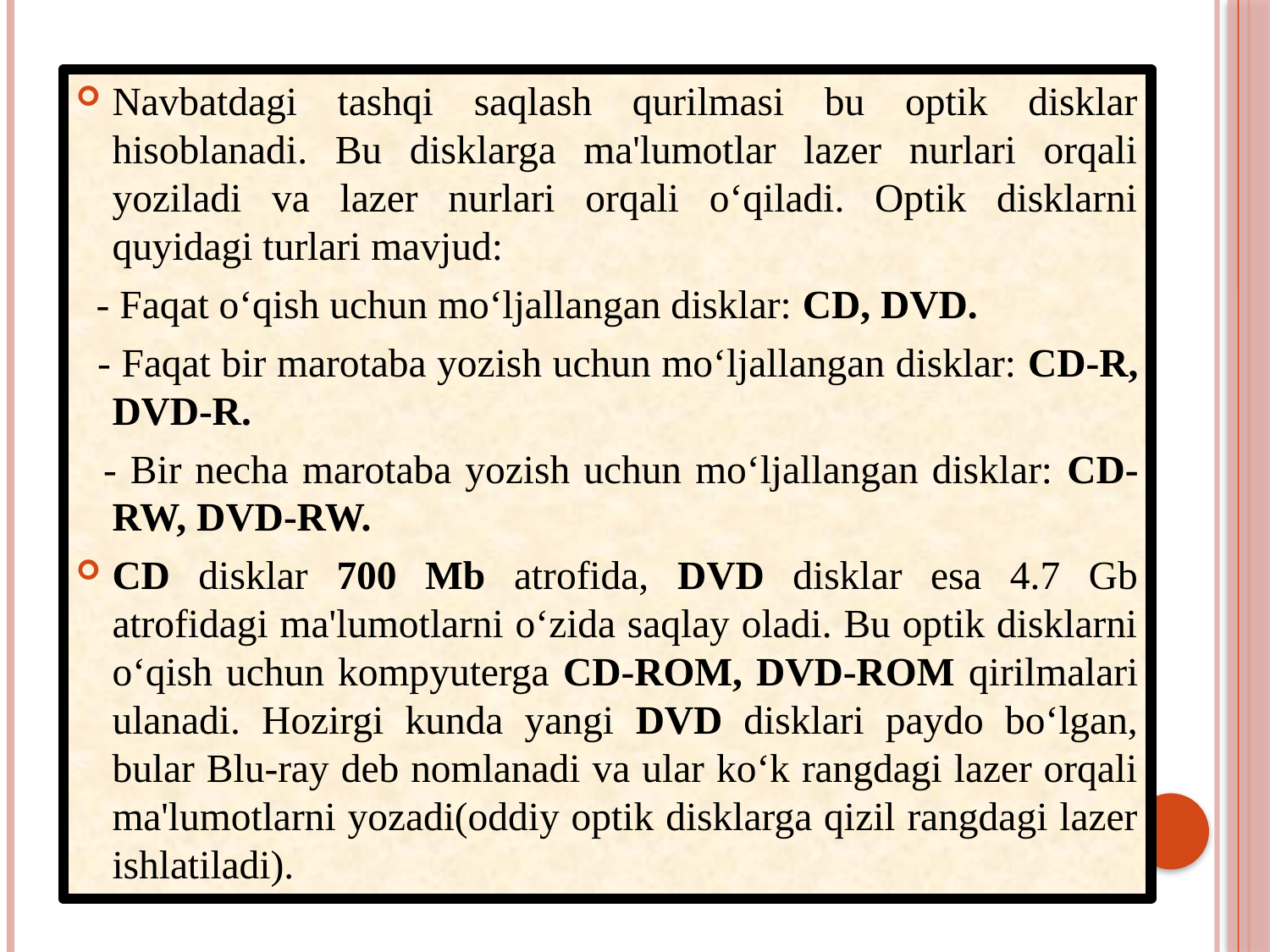

Navbatdagi tashqi saqlash qurilmasi bu optik disklar hisoblanadi. Bu disklarga ma'lumotlar lazer nurlari orqali yoziladi va lazer nurlari orqali o‘qiladi. Optik disklarni quyidagi turlari mavjud:
  - Faqat o‘qish uchun mo‘ljallangan disklar: CD, DVD.
  - Faqat bir marotaba yozish uchun mo‘ljallangan disklar: CD-R, DVD-R.
  - Bir necha marotaba yozish uchun mo‘ljallangan disklar: CD-RW, DVD-RW.
CD disklar 700 Mb atrofida, DVD disklar esa 4.7 Gb atrofidagi ma'lumotlarni o‘zida saqlay oladi. Bu optik disklarni o‘qish uchun kompyuterga CD-ROM, DVD-ROM qirilmalari ulanadi. Hozirgi kunda yangi DVD disklari paydo bo‘lgan, bular Blu-ray deb nomlanadi va ular ko‘k rangdagi lazer orqali ma'lumotlarni yozadi(oddiy optik disklarga qizil rangdagi lazer ishlatiladi).